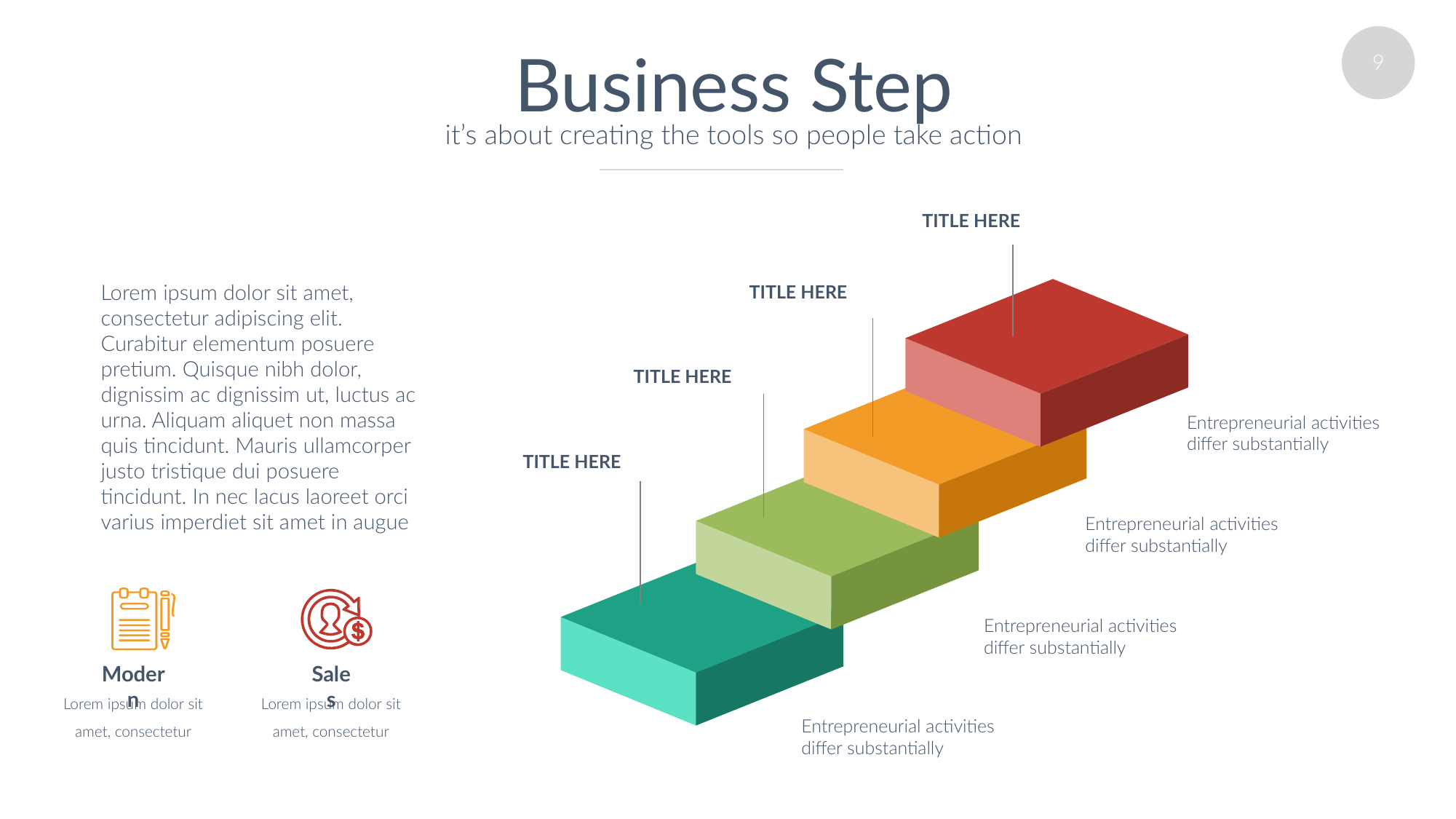

# Business Step
it’s about creating the tools so people take action

TITLE HERE
Lorem ipsum dolor sit amet, consectetur adipiscing elit. Curabitur elementum posuere pretium. Quisque nibh dolor, dignissim ac dignissim ut, luctus ac urna. Aliquam aliquet non massa quis tincidunt. Mauris ullamcorper justo tristique dui posuere tincidunt. In nec lacus laoreet orci varius imperdiet sit amet in augue
TITLE HERE

TITLE HERE

Entrepreneurial activities differ substantially
TITLE HERE

Entrepreneurial activities differ substantially

Entrepreneurial activities differ substantially
Modern
Sales
Lorem ipsum dolor sit amet, consectetur
Lorem ipsum dolor sit amet, consectetur
Entrepreneurial activities differ substantially